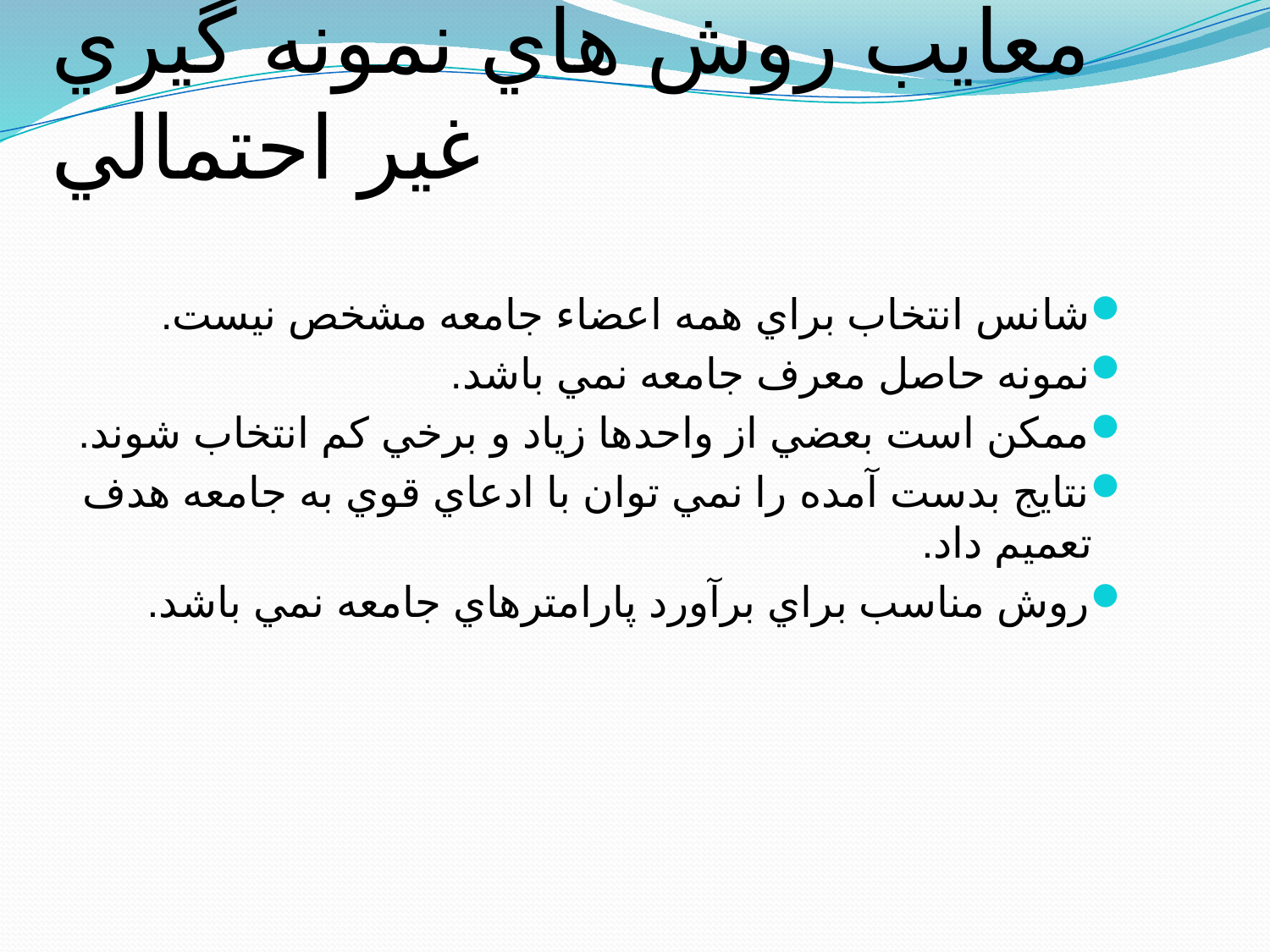

معايب روش هاي نمونه گيري غير احتمالي

شانس انتخاب براي همه اعضاء جامعه مشخص نيست.
نمونه حاصل معرف جامعه نمي باشد.
ممکن است بعضي از واحدها زياد و برخي کم انتخاب شوند.
نتايج بدست آمده را نمي توان با ادعاي قوي به جامعه هدف تعميم داد.
روش مناسب براي برآورد پارامترهاي جامعه نمي باشد.